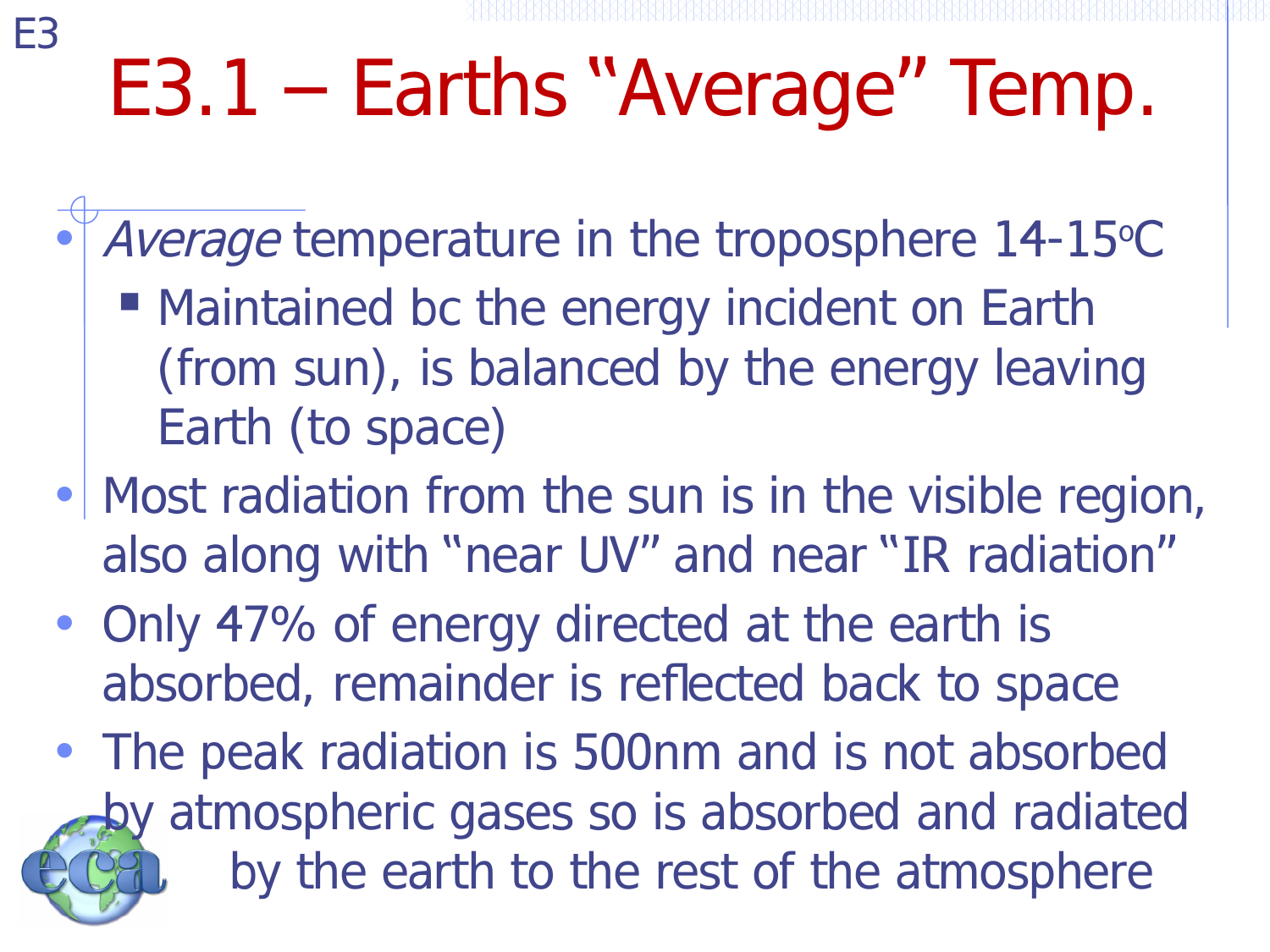

# E3.1 – Earths “Average” Temp.
Average temperature in the troposphere 14-15oC
Maintained bc the energy incident on Earth (from sun), is balanced by the energy leaving Earth (to space)
Most radiation from the sun is in the visible region, also along with “near UV” and near “IR radiation”
Only 47% of energy directed at the earth is absorbed, remainder is reflected back to space
The peak radiation is 500nm and is not absorbed by atmospheric gases so is absorbed and radiated 	by the earth to the rest of the atmosphere